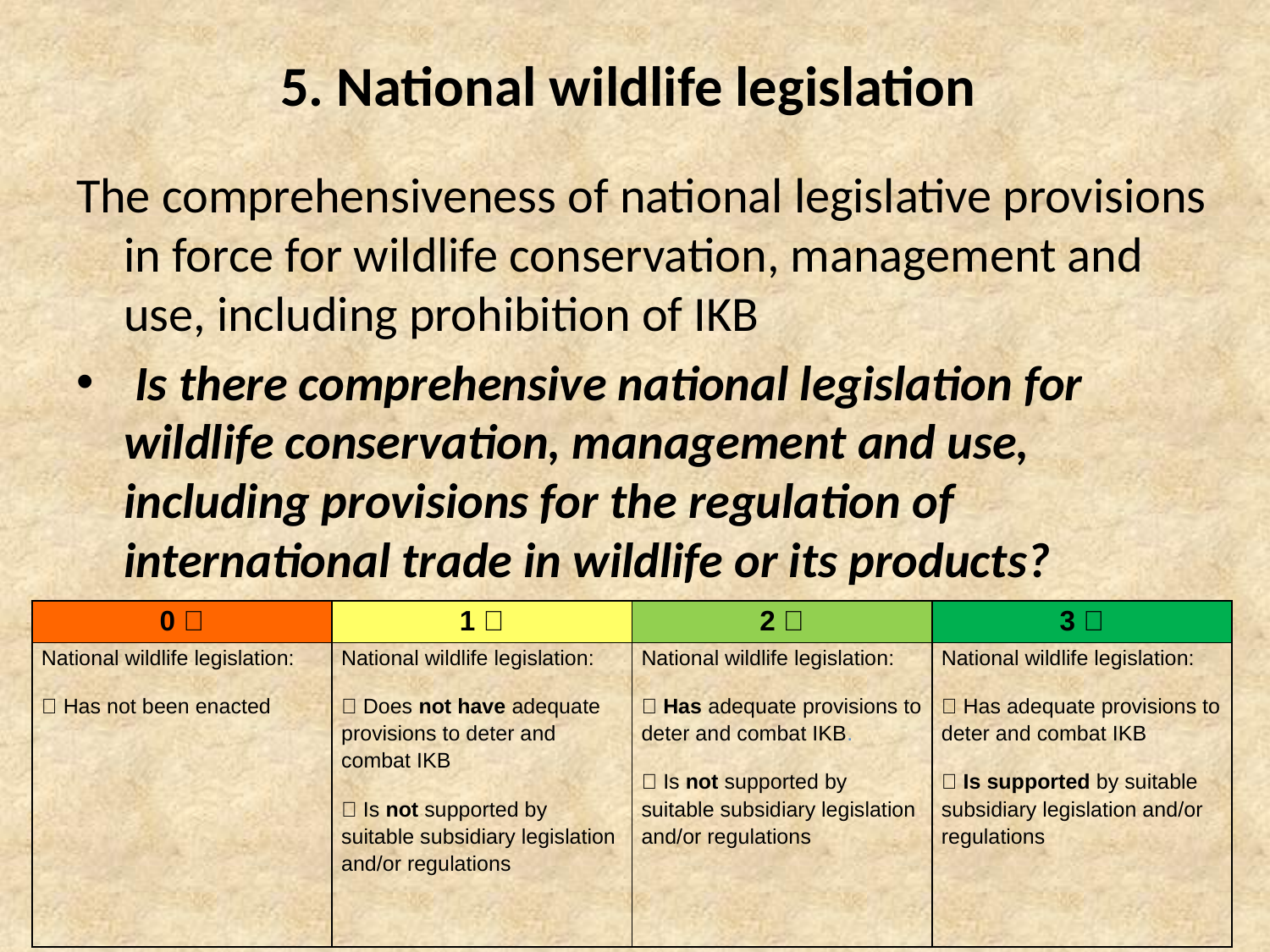

# 5. National wildlife legislation
The comprehensiveness of national legislative provisions in force for wildlife conservation, management and use, including prohibition of IKB
 Is there comprehensive national legislation for wildlife conservation, management and use, including provisions for the regulation of international trade in wildlife or its products?

| 0 􀜆 | 1 􀜆 | 2 􀜆 | 3 􀜆 |
| --- | --- | --- | --- |
| National wildlife legislation: 􀜆 Has not been enacted | National wildlife legislation: 􀜆 Does not have adequate provisions to deter and combat IKB 􀜆 Is not supported by suitable subsidiary legislation and/or regulations | National wildlife legislation: 􀜆 Has adequate provisions to deter and combat IKB. 􀜆 Is not supported by suitable subsidiary legislation and/or regulations | National wildlife legislation: 􀜆 Has adequate provisions to deter and combat IKB 􀜆 Is supported by suitable subsidiary legislation and/or regulations |